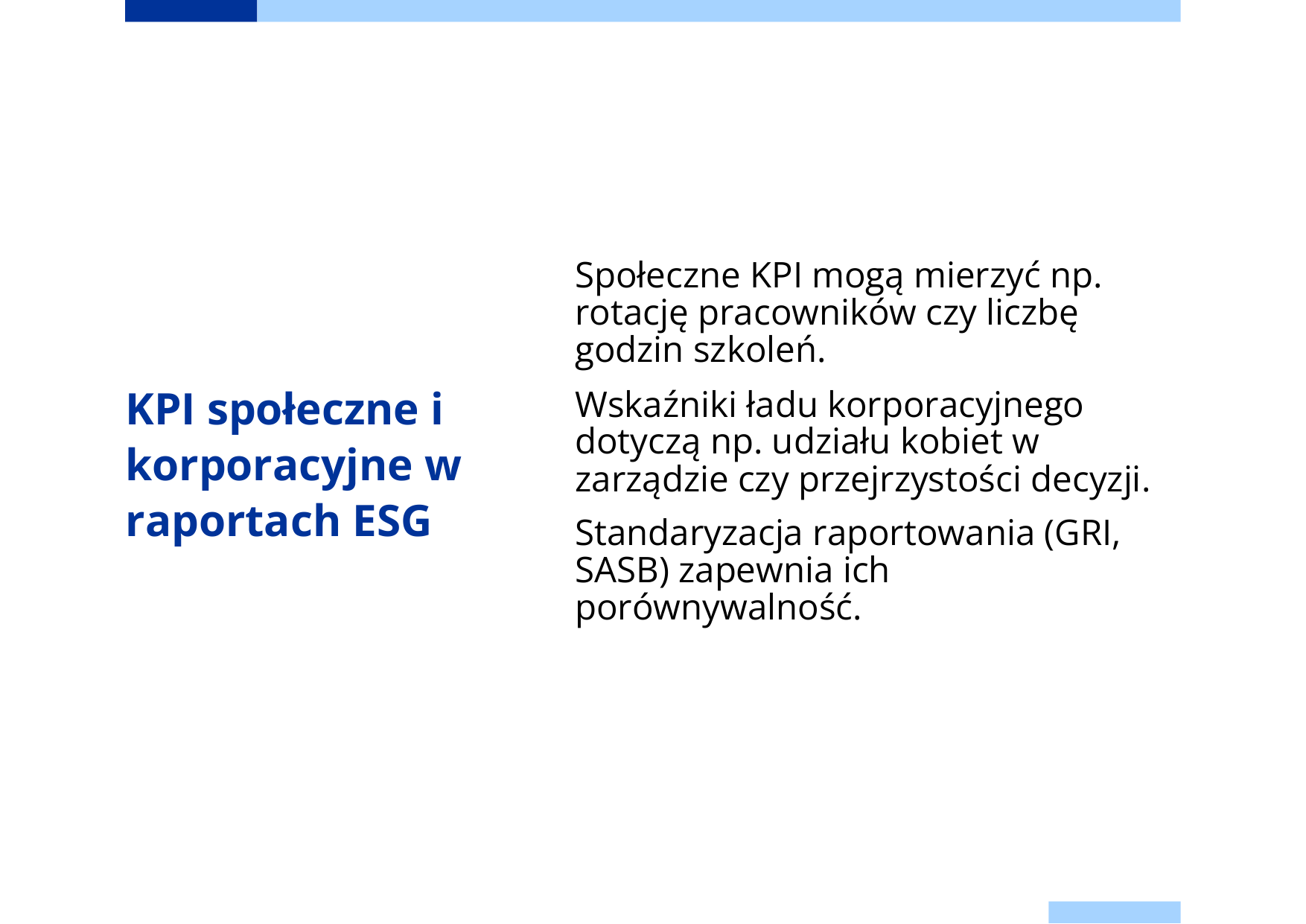

# KPI społeczne i korporacyjne w raportach ESG
Społeczne KPI mogą mierzyć np. rotację pracowników czy liczbę godzin szkoleń.
Wskaźniki ładu korporacyjnego dotyczą np. udziału kobiet w zarządzie czy przejrzystości decyzji.
Standaryzacja raportowania (GRI, SASB) zapewnia ich porównywalność.